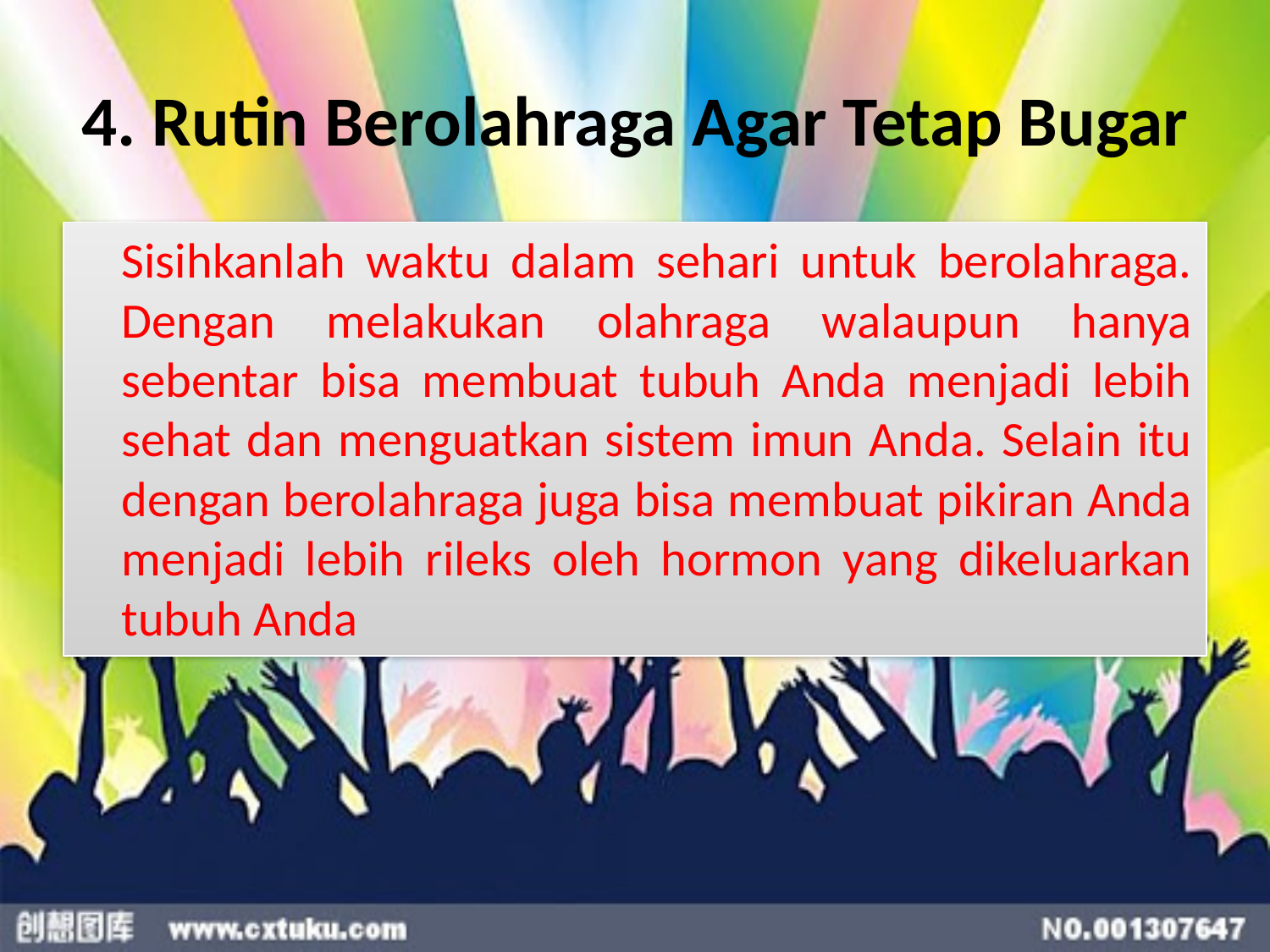

# 4. Rutin Berolahraga Agar Tetap Bugar
	Sisihkanlah waktu dalam sehari untuk berolahraga. Dengan melakukan olahraga walaupun hanya sebentar bisa membuat tubuh Anda menjadi lebih sehat dan menguatkan sistem imun Anda. Selain itu dengan berolahraga juga bisa membuat pikiran Anda menjadi lebih rileks oleh hormon yang dikeluarkan tubuh Anda